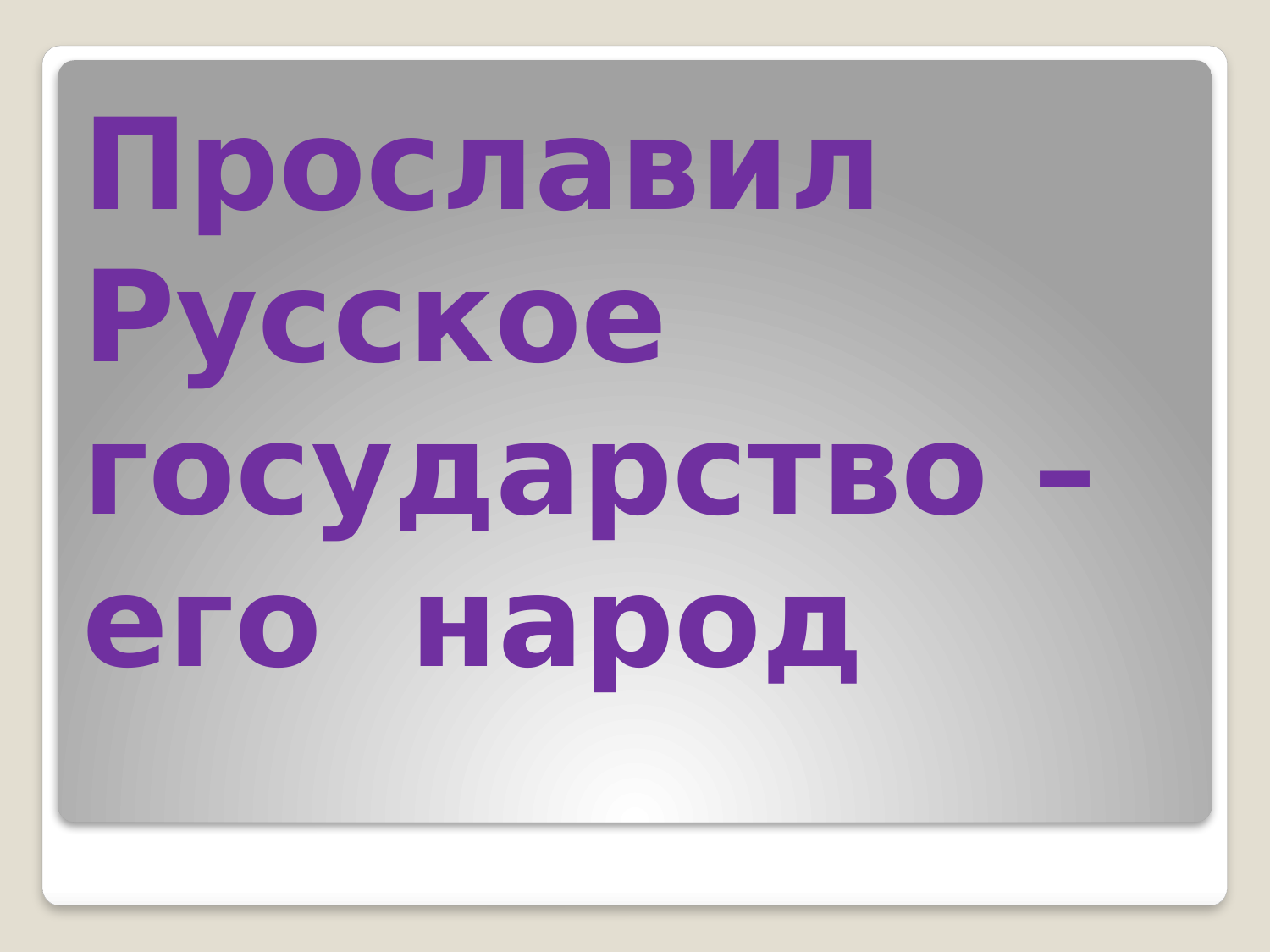

# Прославил Русское государство – его  народ